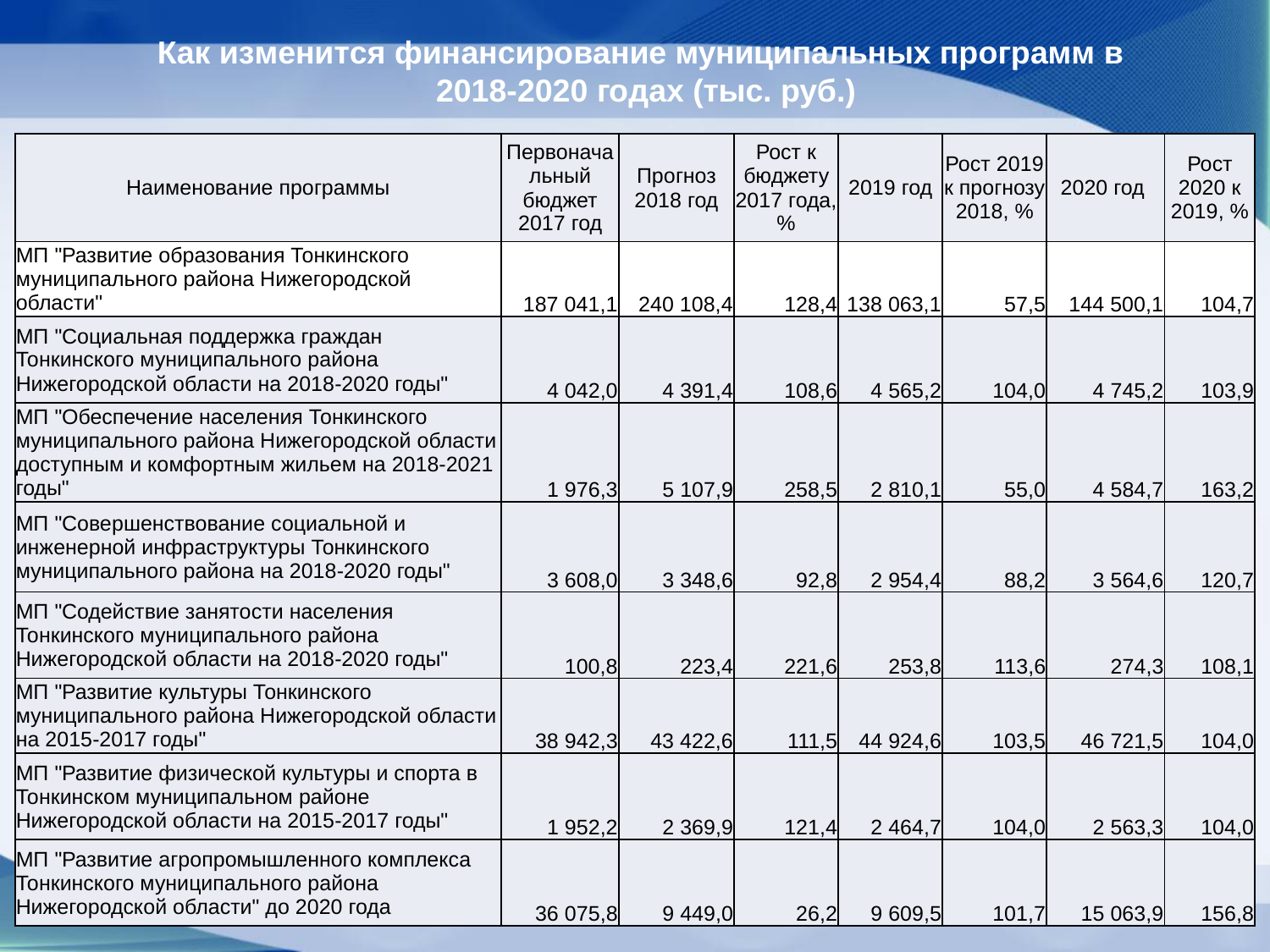

Как изменится финансирование муниципальных программ в 2018-2020 годах (тыс. руб.)
| Наименование программы | Первоначальный бюджет 2017 год | Прогноз 2018 год | Рост к бюджету 2017 года, % | 2019 год | Рост 2019 к прогнозу 2018, % | 2020 год | Рост 2020 к 2019, % |
| --- | --- | --- | --- | --- | --- | --- | --- |
| МП "Развитие образования Тонкинского муниципального района Нижегородской области" | 187 041,1 | 240 108,4 | 128,4 | 138 063,1 | 57,5 | 144 500,1 | 104,7 |
| МП "Социальная поддержка граждан Тонкинского муниципального района Нижегородской области на 2018-2020 годы" | 4 042,0 | 4 391,4 | 108,6 | 4 565,2 | 104,0 | 4 745,2 | 103,9 |
| МП "Обеспечение населения Тонкинского муниципального района Нижегородской области доступным и комфортным жильем на 2018-2021 годы" | 1 976,3 | 5 107,9 | 258,5 | 2 810,1 | 55,0 | 4 584,7 | 163,2 |
| МП "Совершенствование социальной и инженерной инфраструктуры Тонкинского муниципального района на 2018-2020 годы" | 3 608,0 | 3 348,6 | 92,8 | 2 954,4 | 88,2 | 3 564,6 | 120,7 |
| МП "Содействие занятости населения Тонкинского муниципального района Нижегородской области на 2018-2020 годы" | 100,8 | 223,4 | 221,6 | 253,8 | 113,6 | 274,3 | 108,1 |
| МП "Развитие культуры Тонкинского муниципального района Нижегородской области на 2015-2017 годы" | 38 942,3 | 43 422,6 | 111,5 | 44 924,6 | 103,5 | 46 721,5 | 104,0 |
| МП "Развитие физической культуры и спорта в Тонкинском муниципальном районе Нижегородской области на 2015-2017 годы" | 1 952,2 | 2 369,9 | 121,4 | 2 464,7 | 104,0 | 2 563,3 | 104,0 |
| МП "Развитие агропромышленного комплекса Тонкинского муниципального района Нижегородской области" до 2020 года | 36 075,8 | 9 449,0 | 26,2 | 9 609,5 | 101,7 | 15 063,9 | 156,8 |